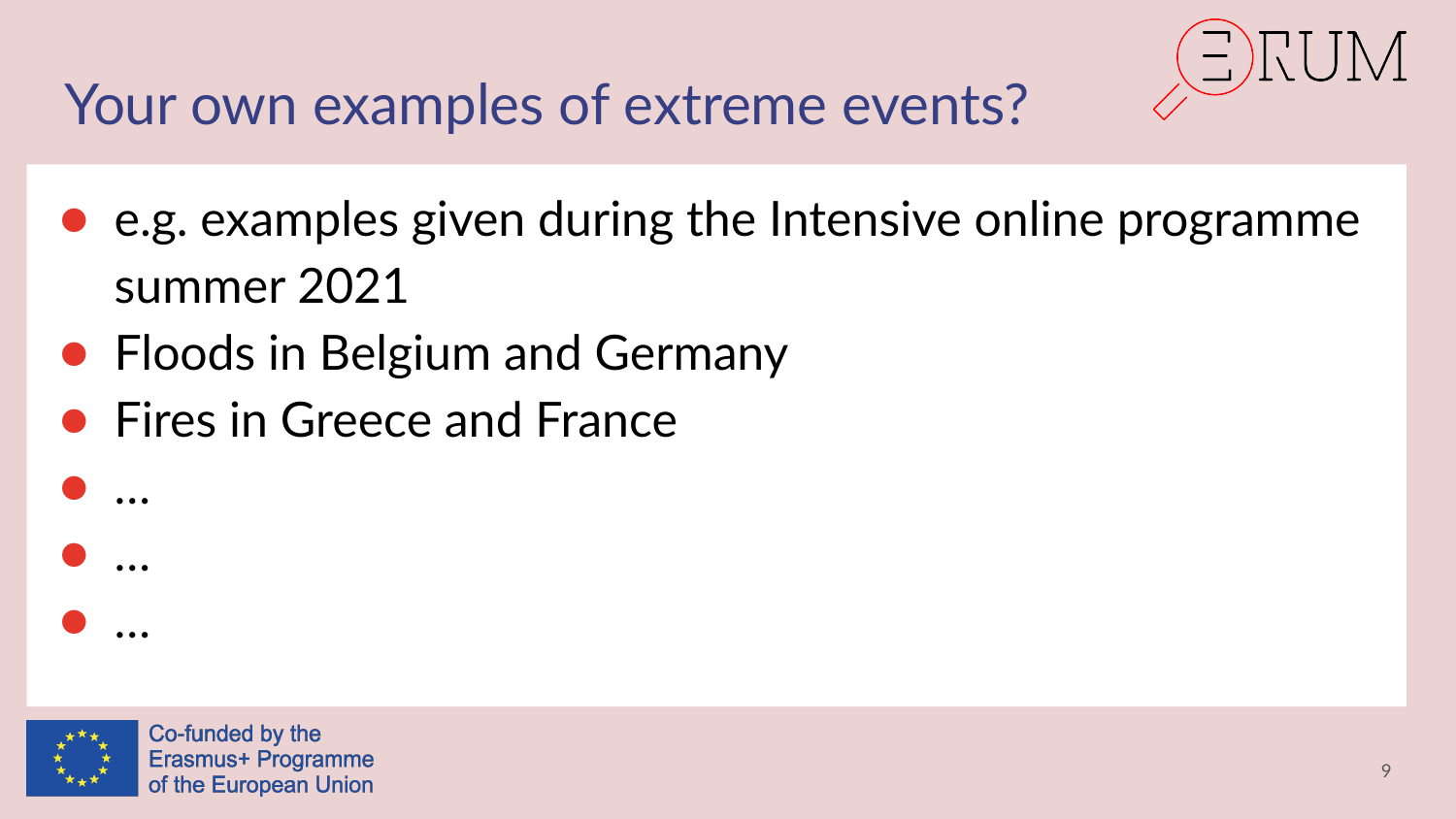

# Your own examples of extreme events?
e.g. examples given during the Intensive online programme summer 2021
Floods in Belgium and Germany
Fires in Greece and France
…
…
…

9